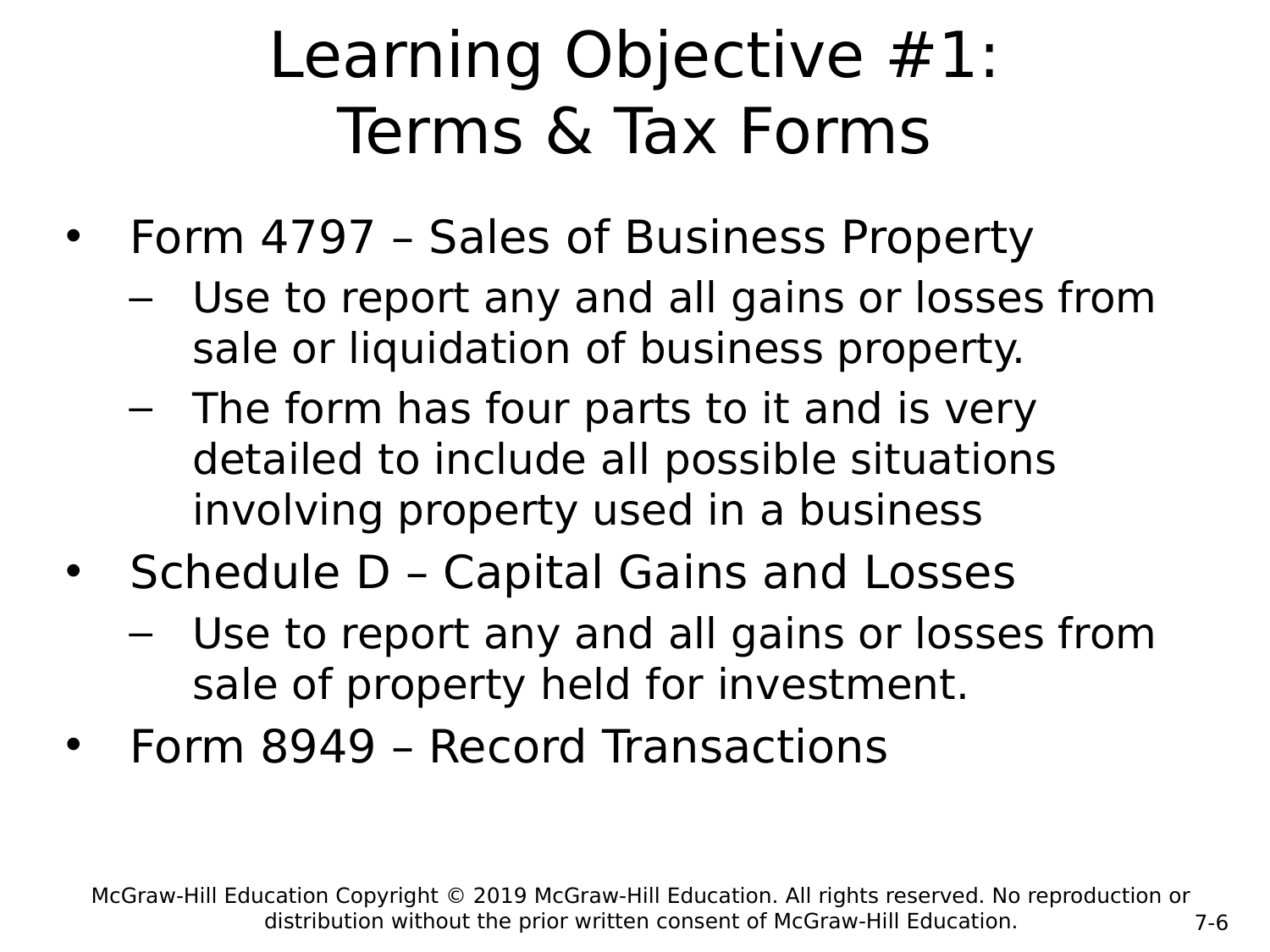

# Learning Objective #1: Terms & Tax Forms
Form 4797 – Sales of Business Property
Use to report any and all gains or losses from sale or liquidation of business property.
The form has four parts to it and is very detailed to include all possible situations involving property used in a business
Schedule D – Capital Gains and Losses
Use to report any and all gains or losses from sale of property held for investment.
Form 8949 – Record Transactions
McGraw-Hill Education Copyright © 2019 McGraw-Hill Education. All rights reserved. No reproduction or distribution without the prior written consent of McGraw-Hill Education.
7-6